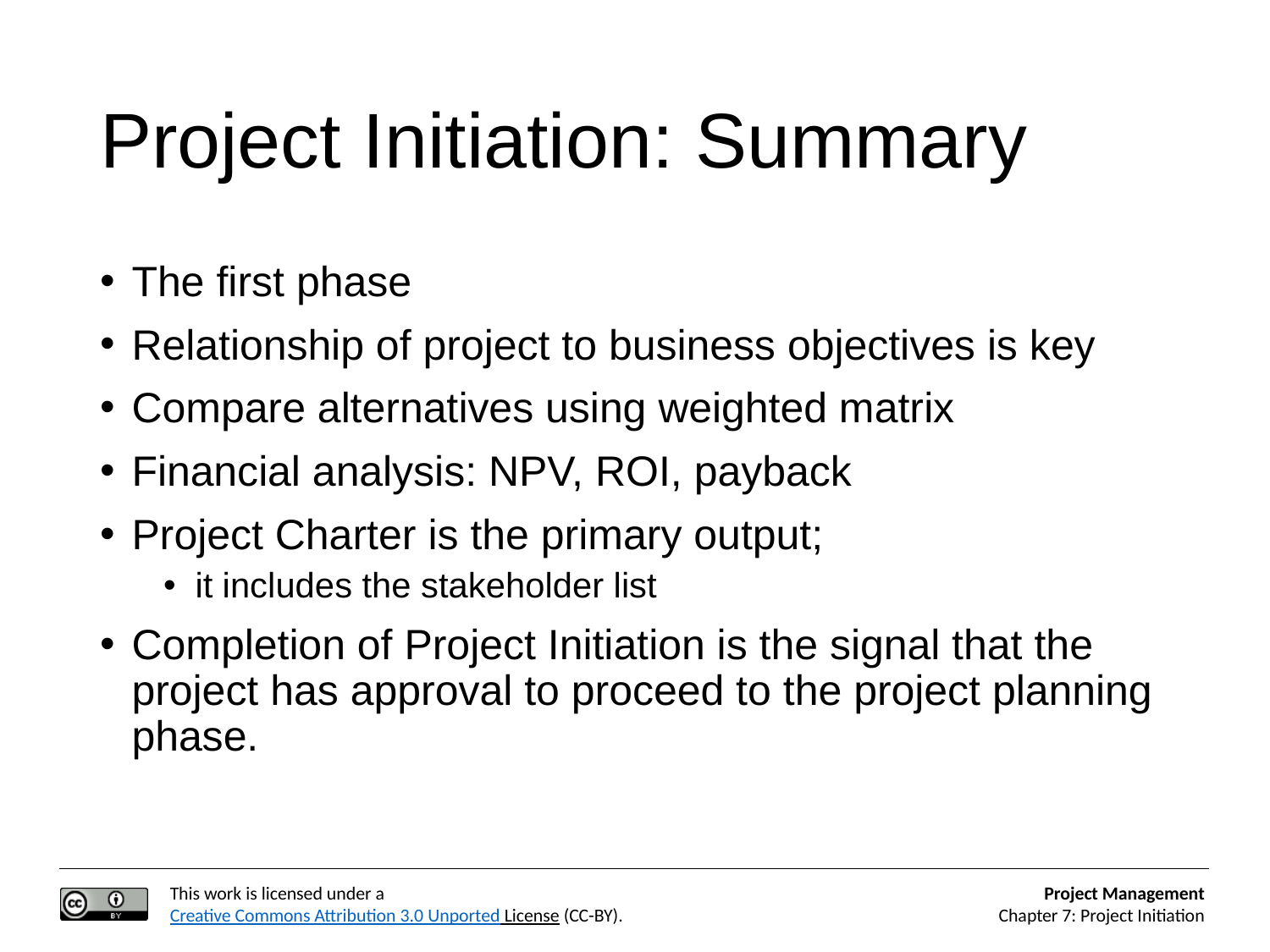

# Project Initiation: Summary
The first phase
Relationship of project to business objectives is key
Compare alternatives using weighted matrix
Financial analysis: NPV, ROI, payback
Project Charter is the primary output;
it includes the stakeholder list
Completion of Project Initiation is the signal that the project has approval to proceed to the project planning phase.